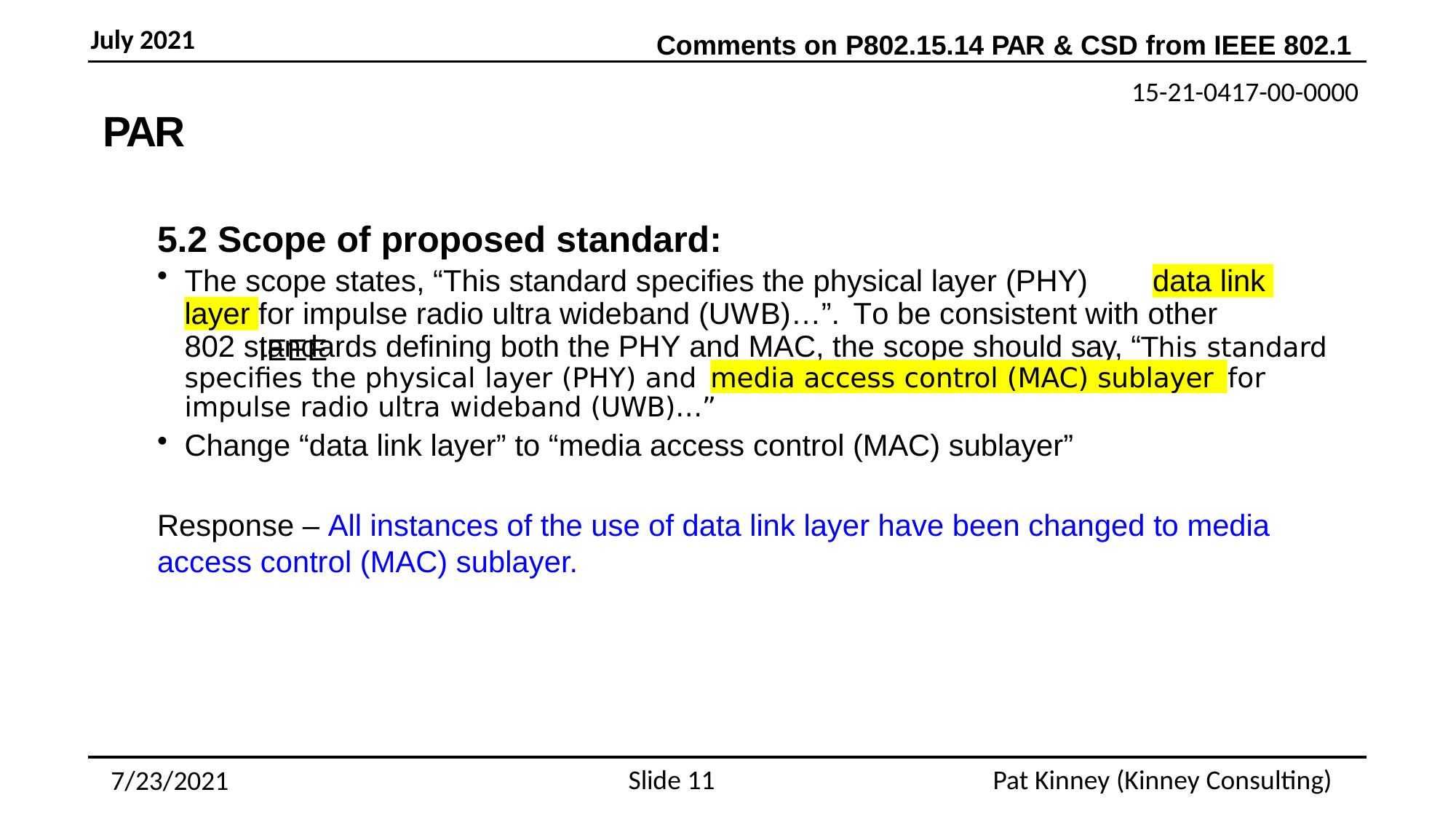

July 2021
Comments on P802.15.14 PAR & CSD from IEEE 802.1
PAR

5.2 Scope of proposed standard:
The scope states, “This standard specifies the physical layer (PHY) and
data link
for impulse radio ultra wideband (UWB)…”.	To be consistent with other IEEE
layer
802 standards defining both the PHY and MAC, the scope should say, “This standard
specifies the physical layer (PHY) and
for
media access control (MAC) sublayer
impulse radio ultra wideband (UWB)…”
Change “data link layer” to “media access control (MAC) sublayer”

Response – All instances of the use of data link layer have been changed to media access control (MAC) sublayer.

Slide 11
Pat Kinney (Kinney Consulting)
7/23/2021